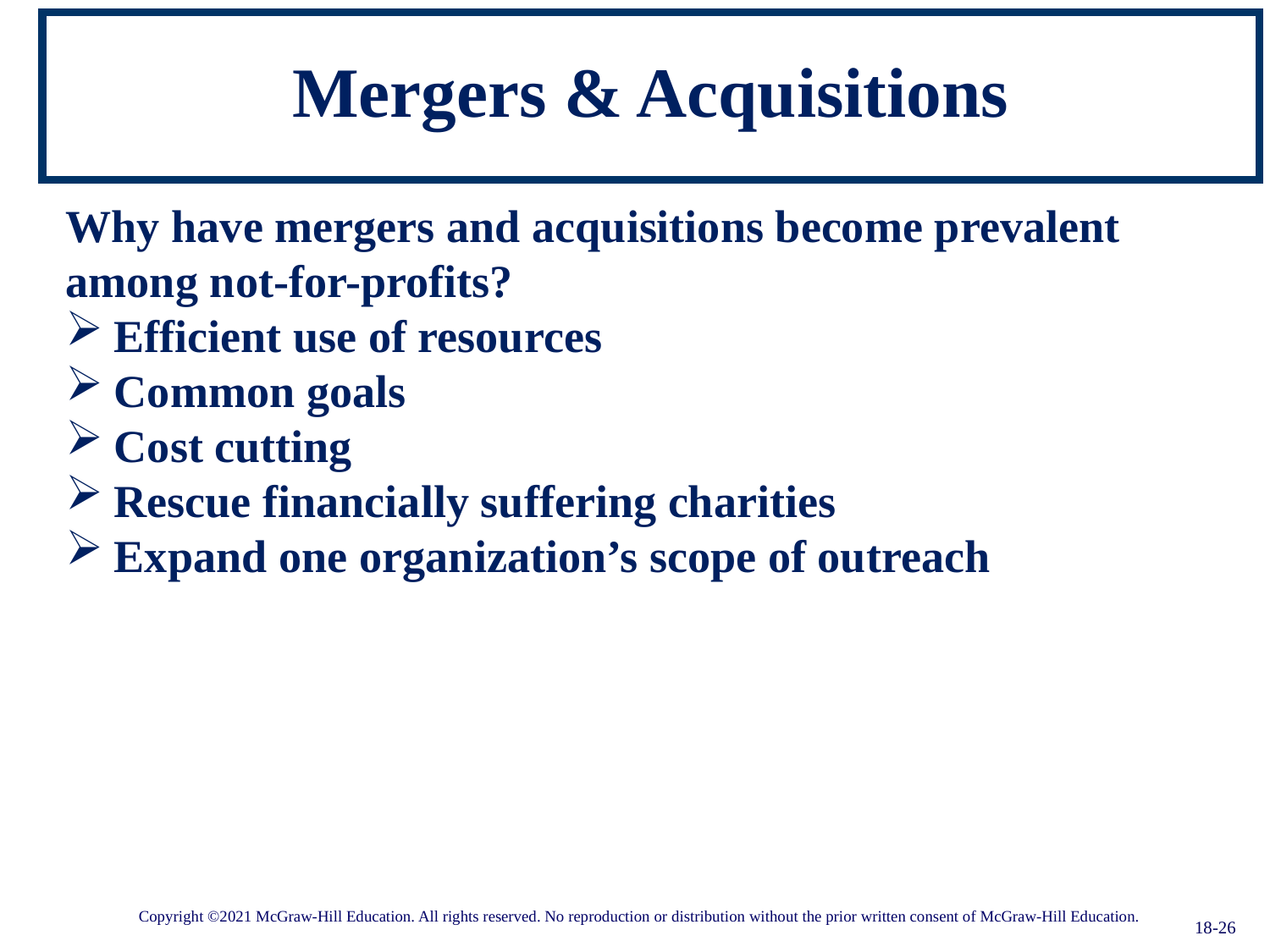

# Mergers & Acquisitions
Why have mergers and acquisitions become prevalent among not-for-profits?
Efficient use of resources
Common goals
Cost cutting
Rescue financially suffering charities
Expand one organization’s scope of outreach

18-26
Copyright ©2021 McGraw-Hill Education. All rights reserved. No reproduction or distribution without the prior written consent of McGraw-Hill Education.